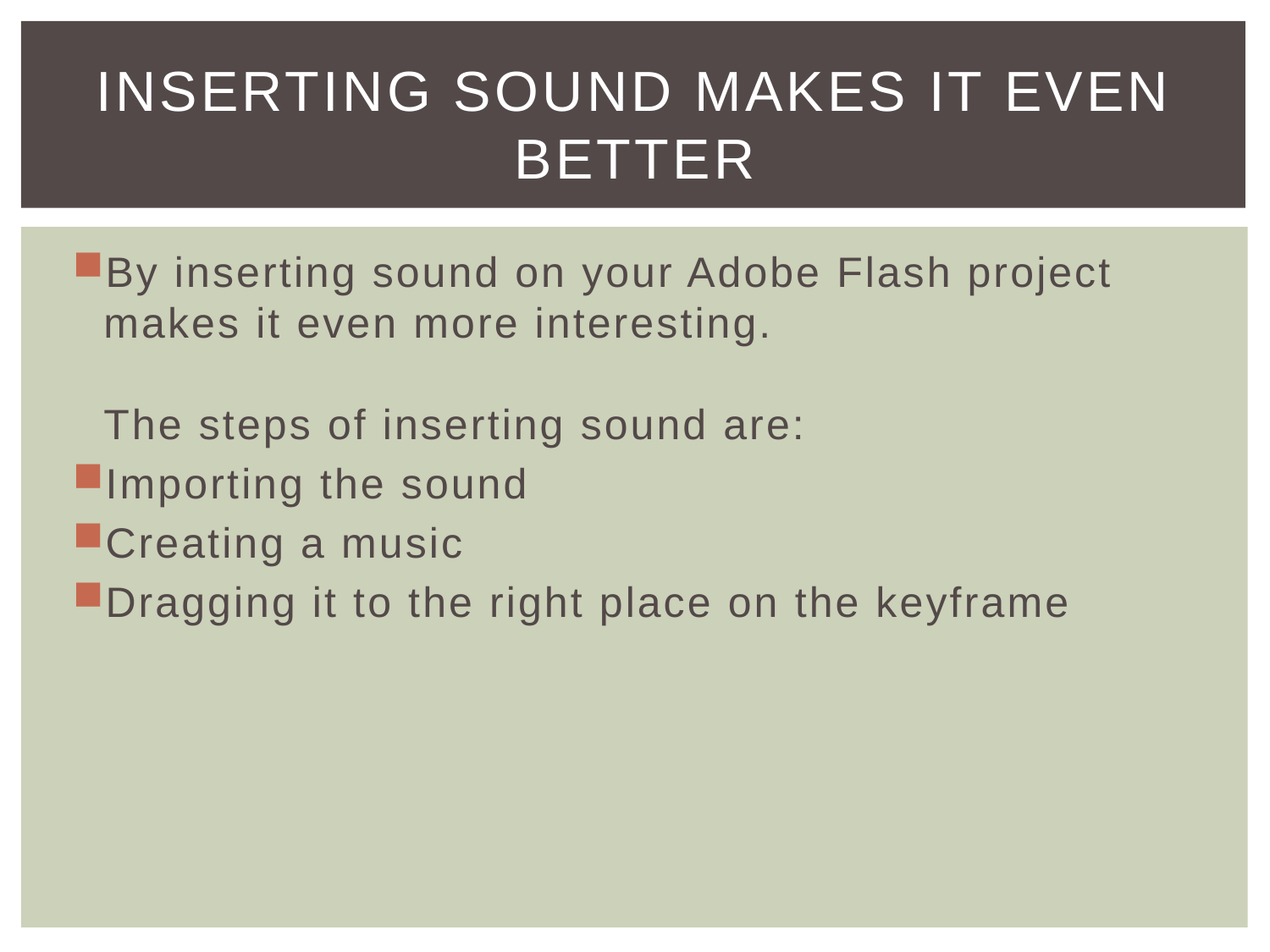

# INSERTING SOUND MAKES IT EVEN BETTER
By inserting sound on your Adobe Flash project makes it even more interesting.
The steps of inserting sound are:
Importing the sound
Creating a music
Dragging it to the right place on the keyframe